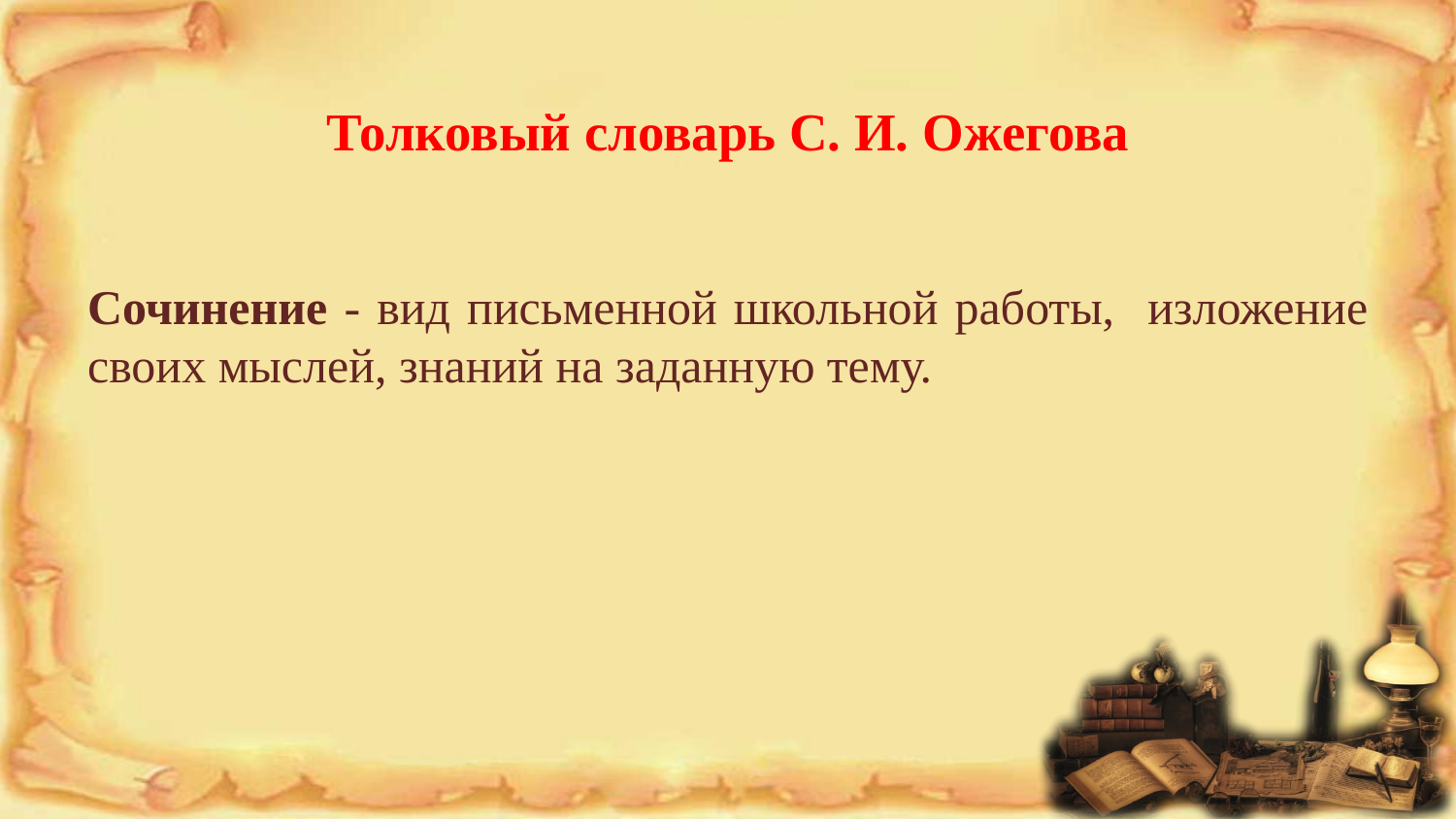

# Толковый словарь С. И. Ожегова

Сочинение - вид письменной школьной работы,  изложение своих мыслей, знаний на заданную тему.